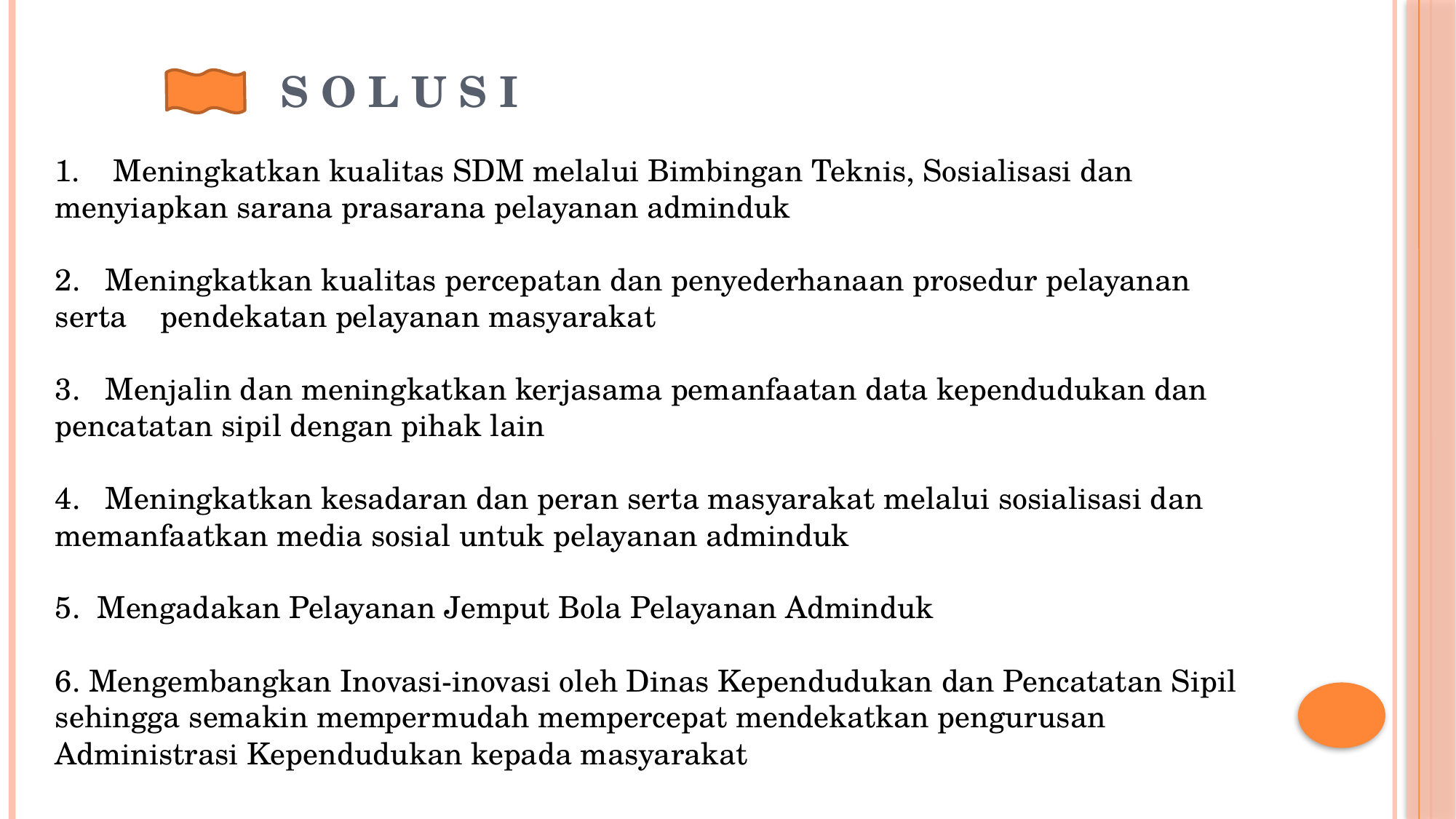

# s o l u s i

1.    Meningkatkan kualitas SDM melalui Bimbingan Teknis, Sosialisasi dan menyiapkan sarana prasarana pelayanan adminduk

2.   Meningkatkan kualitas percepatan dan penyederhanaan prosedur pelayanan serta    pendekatan pelayanan masyarakat

3.   Menjalin dan meningkatkan kerjasama pemanfaatan data kependudukan dan pencatatan sipil dengan pihak lain

4.   Meningkatkan kesadaran dan peran serta masyarakat melalui sosialisasi dan memanfaatkan media sosial untuk pelayanan adminduk

5.  Mengadakan Pelayanan Jemput Bola Pelayanan Adminduk

6. Mengembangkan Inovasi-inovasi oleh Dinas Kependudukan dan Pencatatan Sipil sehingga semakin mempermudah mempercepat mendekatkan pengurusan Administrasi Kependudukan kepada masyarakat